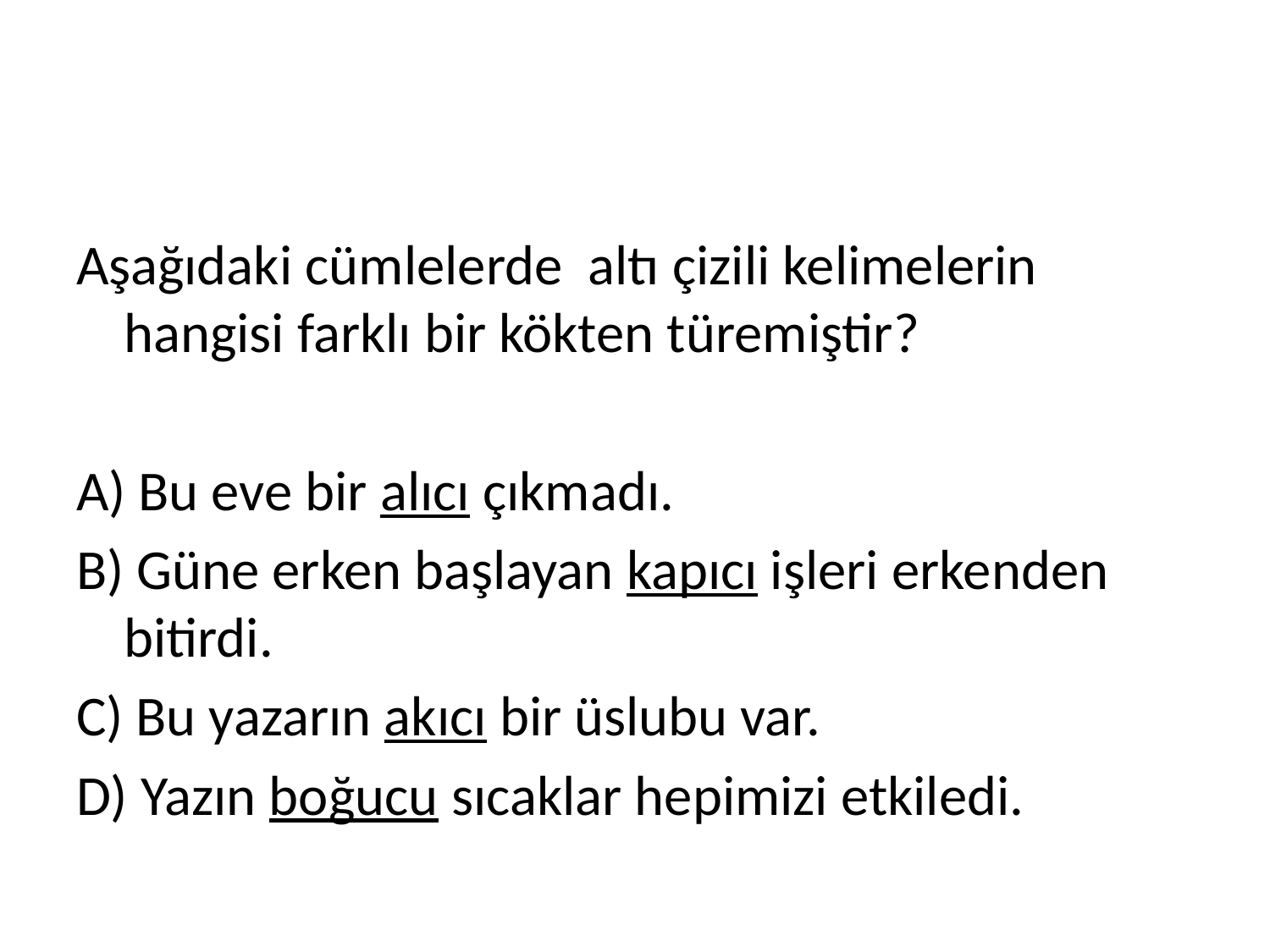

#
Aşağıdaki cümlelerde  altı çizili kelimelerin hangisi farklı bir kökten türemiştir?

A) Bu eve bir alıcı çıkmadı.
B) Güne erken başlayan kapıcı işleri erkenden bitirdi.
C) Bu yazarın akıcı bir üslubu var.
D) Yazın boğucu sıcaklar hepimizi etkiledi.